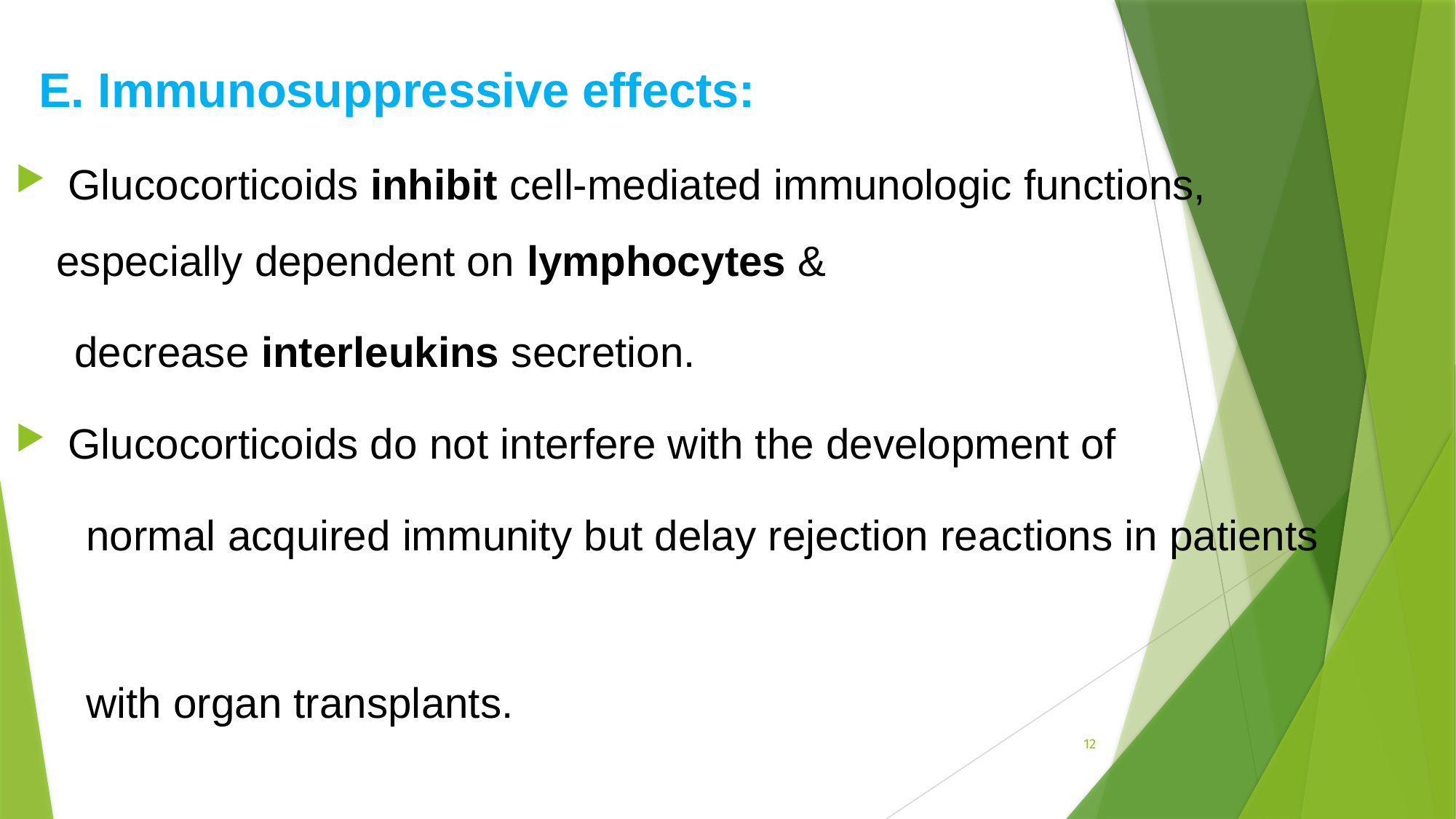

E. Immunosuppressive effects:
 Glucocorticoids inhibit cell-mediated immunologic functions, especially dependent on lymphocytes &
     decrease interleukins secretion.
 Glucocorticoids do not interfere with the development of
      normal acquired immunity but delay rejection reactions in patients
      with organ transplants.
12